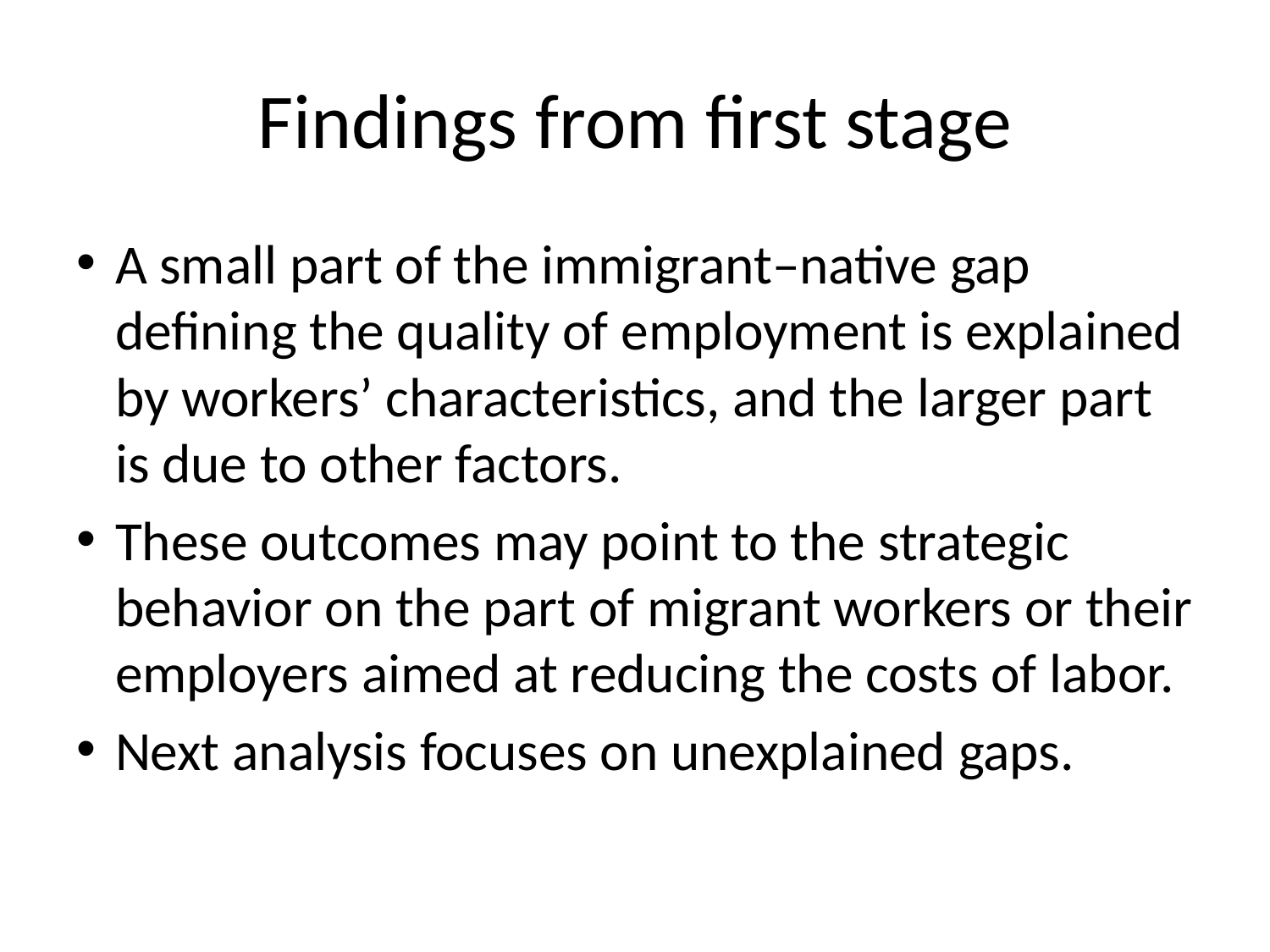

# Findings from first stage
A small part of the immigrant–native gap defining the quality of employment is explained by workers’ characteristics, and the larger part is due to other factors.
These outcomes may point to the strategic behavior on the part of migrant workers or their employers aimed at reducing the costs of labor.
Next analysis focuses on unexplained gaps.